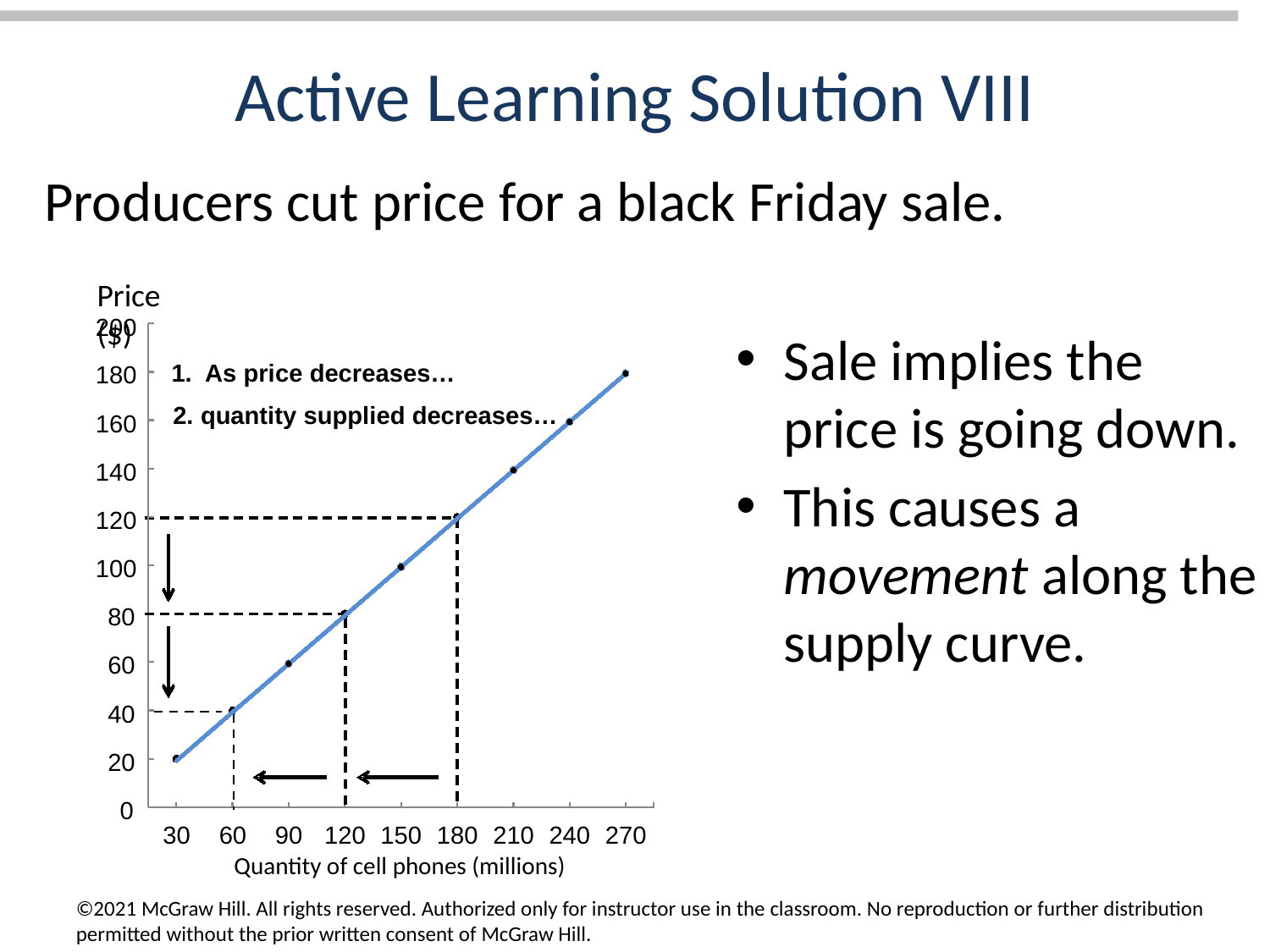

# Active Learning Solution VIII
Producers cut price for a black Friday sale.
Price ($)
200
Sale implies the price is going down.
This causes a movement along the supply curve.

1.  As price decreases…
180

2. quantity supplied decreases…
160
140
120

100
80

60
40

20

0

30
60
90
120
150
180
210
240
270
Quantity of cell phones (millions)